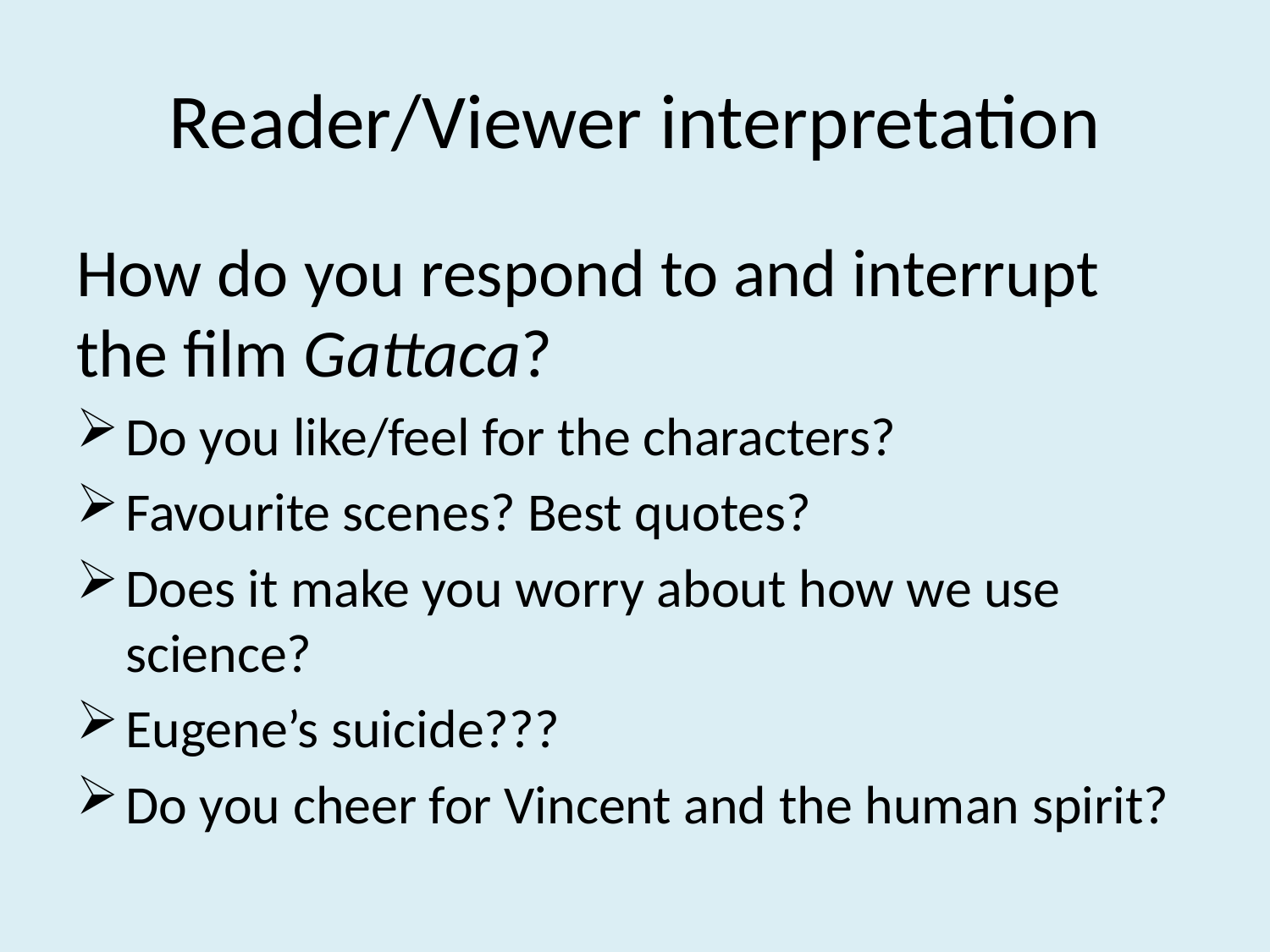

# Reader/Viewer interpretation
How do you respond to and interrupt the film Gattaca?
Do you like/feel for the characters?
Favourite scenes? Best quotes?
Does it make you worry about how we use science?
Eugene’s suicide???
Do you cheer for Vincent and the human spirit?